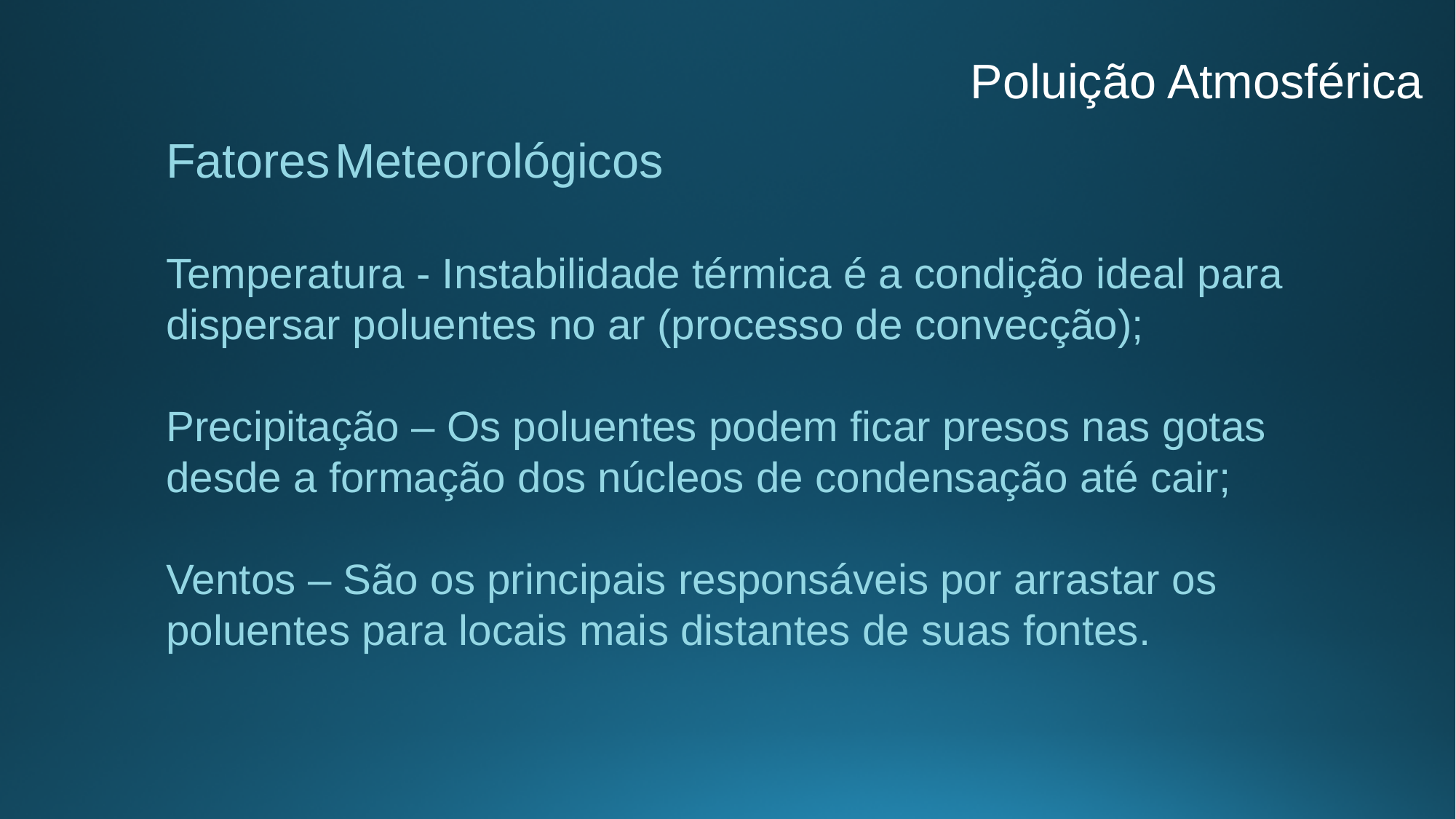

Poluição Atmosférica
Fatores Meteorológicos

Temperatura - Instabilidade térmica é a condição ideal para dispersar poluentes no ar (processo de convecção);

Precipitação – Os poluentes podem ficar presos nas gotas desde a formação dos núcleos de condensação até cair;

Ventos – São os principais responsáveis por arrastar os poluentes para locais mais distantes de suas fontes.